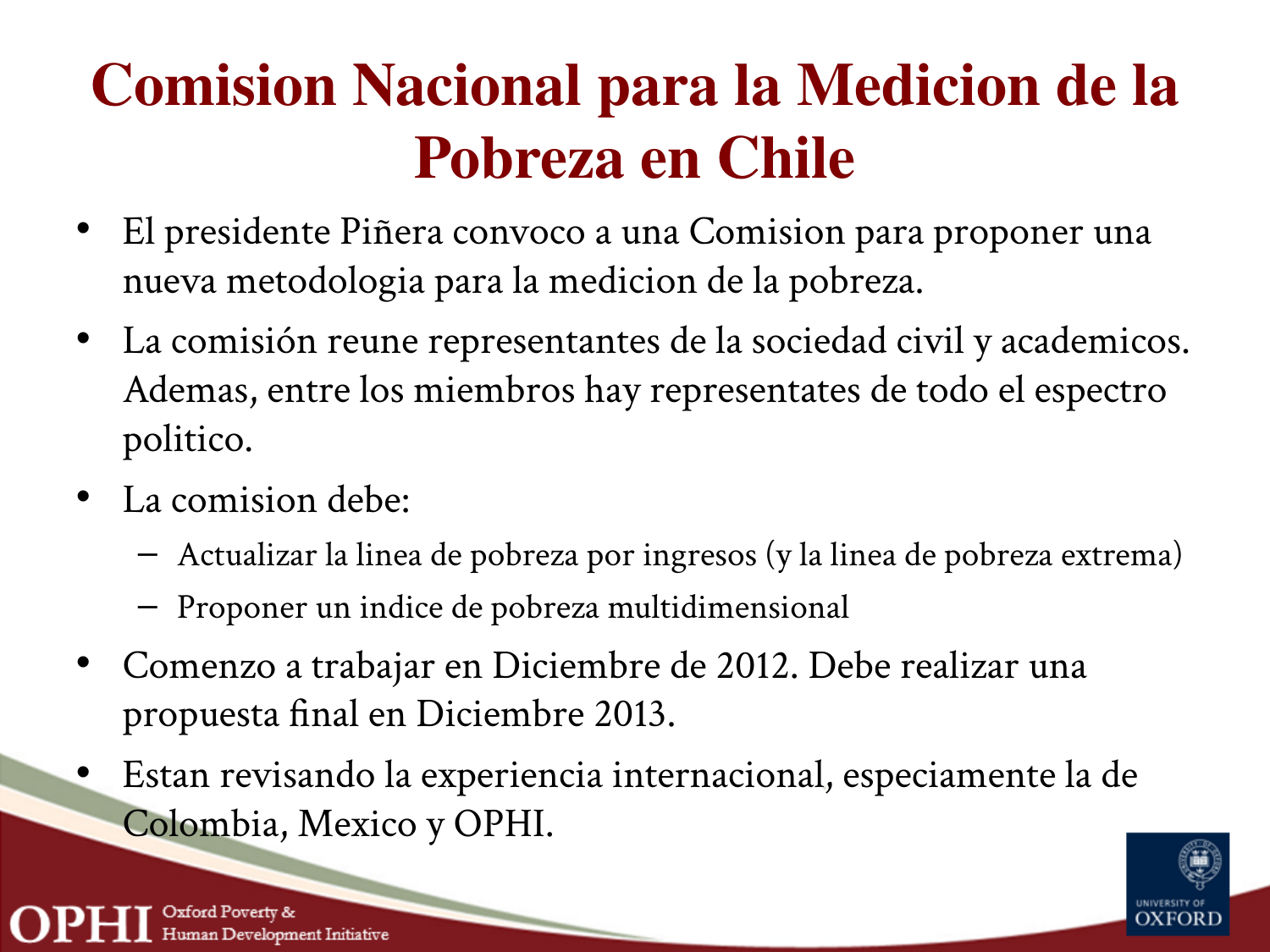

# Comision Nacional para la Medicion de la Pobreza en Chile
El presidente Piñera convoco a una Comision para proponer una nueva metodologia para la medicion de la pobreza.
La comisión reune representantes de la sociedad civil y academicos. Ademas, entre los miembros hay representates de todo el espectro politico.
La comision debe:
Actualizar la linea de pobreza por ingresos (y la linea de pobreza extrema)
Proponer un indice de pobreza multidimensional
Comenzo a trabajar en Diciembre de 2012. Debe realizar una propuesta final en Diciembre 2013.
Estan revisando la experiencia internacional, especiamente la de Colombia, Mexico y OPHI.